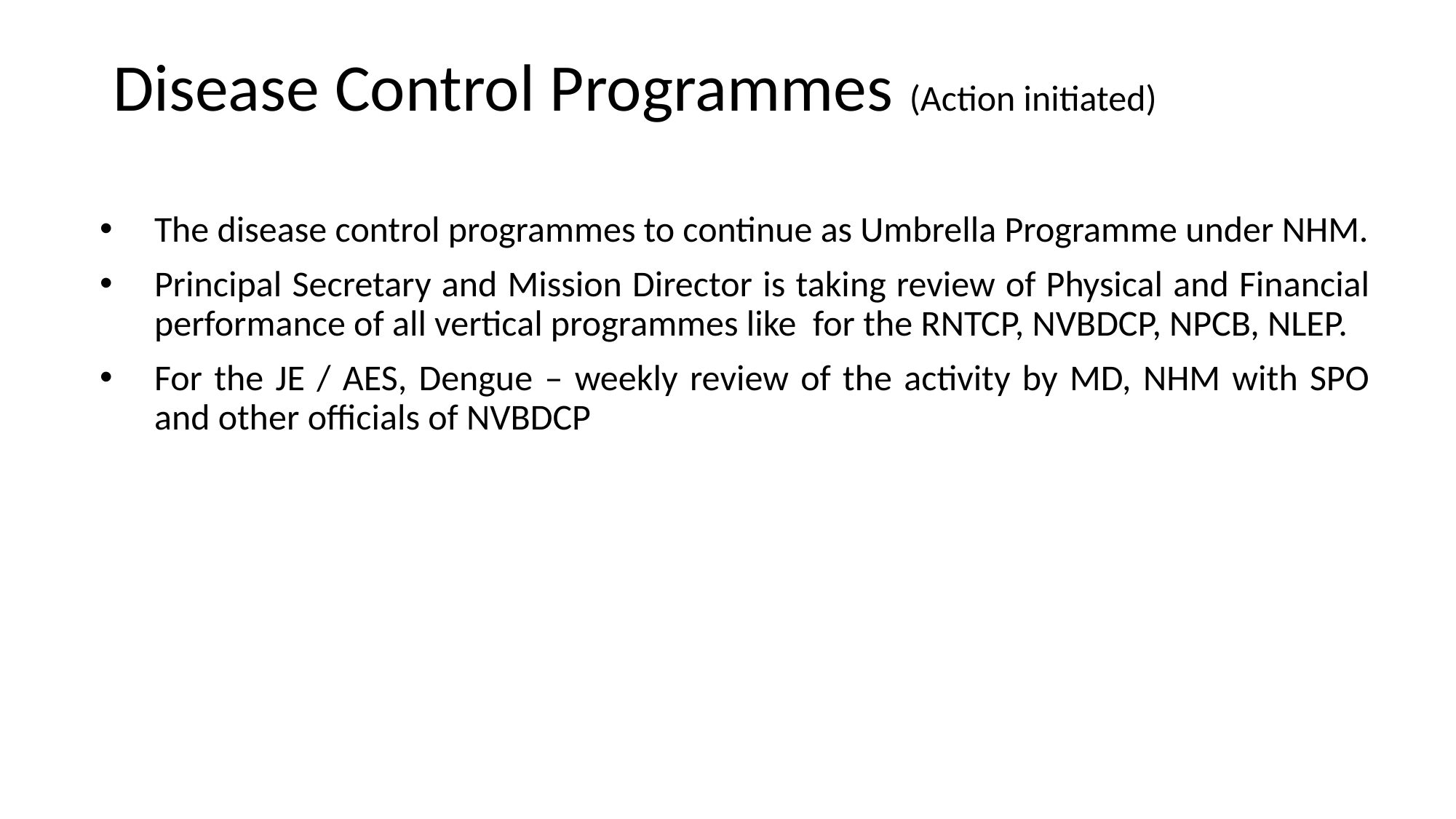

# Disease Control Programmes (Action initiated)
The disease control programmes to continue as Umbrella Programme under NHM.
Principal Secretary and Mission Director is taking review of Physical and Financial performance of all vertical programmes like  for the RNTCP, NVBDCP, NPCB, NLEP.
For the JE / AES, Dengue – weekly review of the activity by MD, NHM with SPO and other officials of NVBDCP